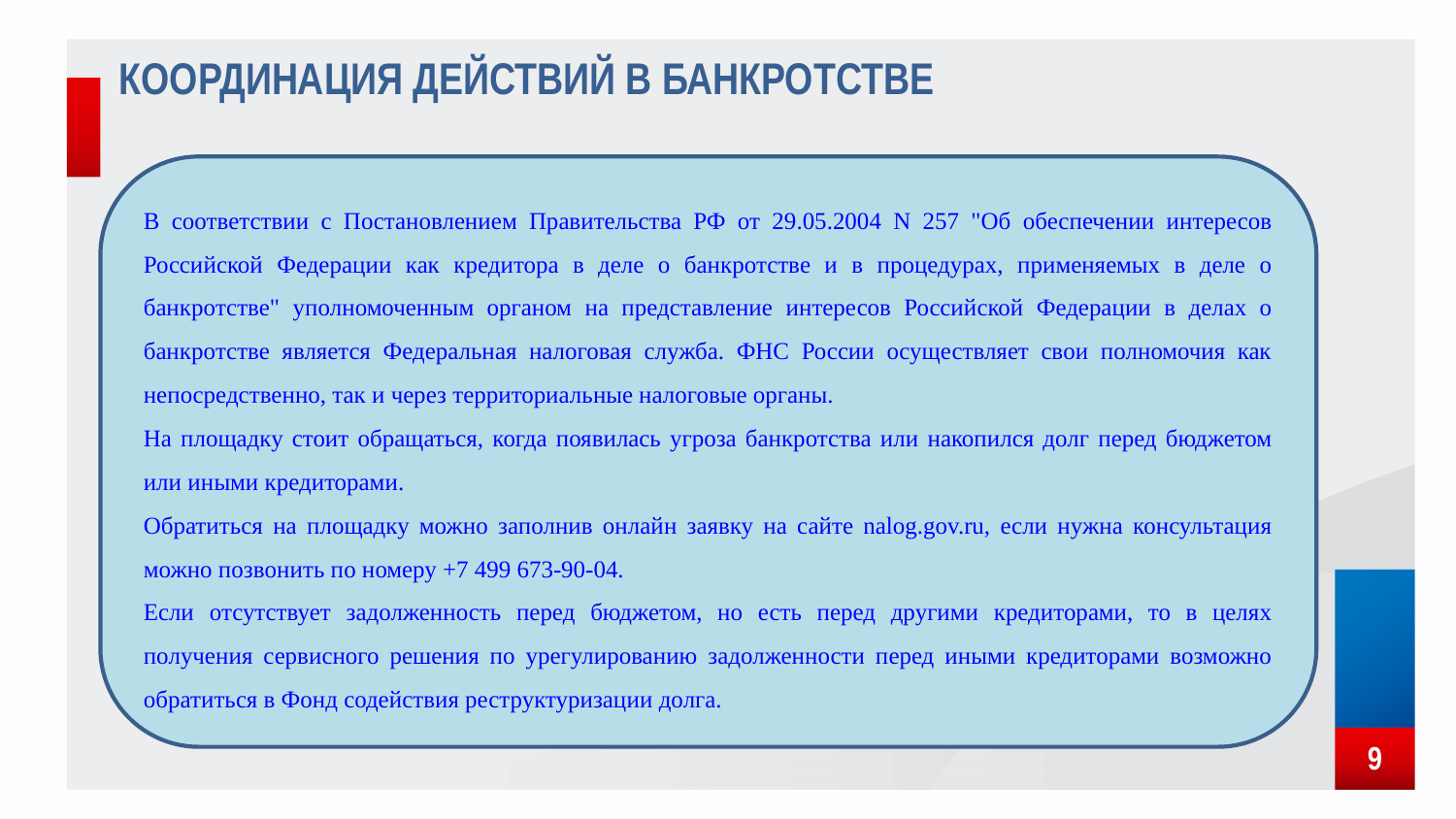

КООРДИНАЦИЯ ДЕЙСТВИЙ В БАНКРОТСТВЕ
В соответствии с Постановлением Правительства РФ от 29.05.2004 N 257 "Об обеспечении интересов Российской Федерации как кредитора в деле о банкротстве и в процедурах, применяемых в деле о банкротстве" уполномоченным органом на представление интересов Российской Федерации в делах о банкротстве является Федеральная налоговая служба. ФНС России осуществляет свои полномочия как непосредственно, так и через территориальные налоговые органы.
На площадку стоит обращаться, когда появилась угроза банкротства или накопился долг перед бюджетом или иными кредиторами.
Обратиться на площадку можно заполнив онлайн заявку на сайте nalog.gov.ru, если нужна консультация можно позвонить по номеру +7 499 673-90-04.
Если отсутствует задолженность перед бюджетом, но есть перед другими кредиторами, то в целях получения сервисного решения по урегулированию задолженности перед иными кредиторами возможно обратиться в Фонд содействия реструктуризации долга.
9